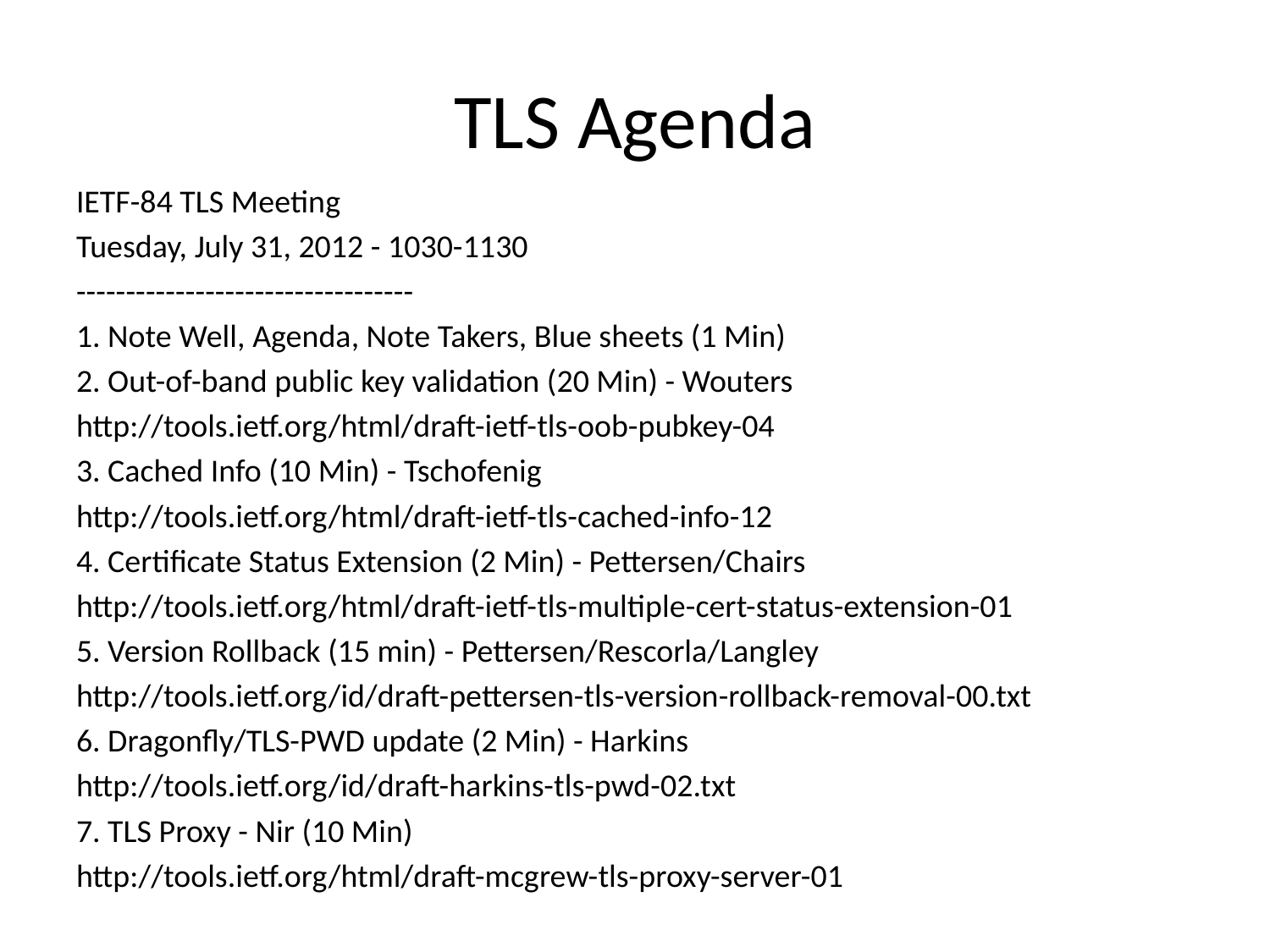

# TLS Agenda
IETF-84 TLS Meeting
Tuesday, July 31, 2012 - 1030-1130
----------------------------------
1. Note Well, Agenda, Note Takers, Blue sheets (1 Min)
2. Out-of-band public key validation (20 Min) - Wouters
http://tools.ietf.org/html/draft-ietf-tls-oob-pubkey-04
3. Cached Info (10 Min) - Tschofenig
http://tools.ietf.org/html/draft-ietf-tls-cached-info-12
4. Certificate Status Extension (2 Min) - Pettersen/Chairs
http://tools.ietf.org/html/draft-ietf-tls-multiple-cert-status-extension-01
5. Version Rollback (15 min) - Pettersen/Rescorla/Langley
http://tools.ietf.org/id/draft-pettersen-tls-version-rollback-removal-00.txt
6. Dragonfly/TLS-PWD update (2 Min) - Harkins
http://tools.ietf.org/id/draft-harkins-tls-pwd-02.txt
7. TLS Proxy - Nir (10 Min)
http://tools.ietf.org/html/draft-mcgrew-tls-proxy-server-01